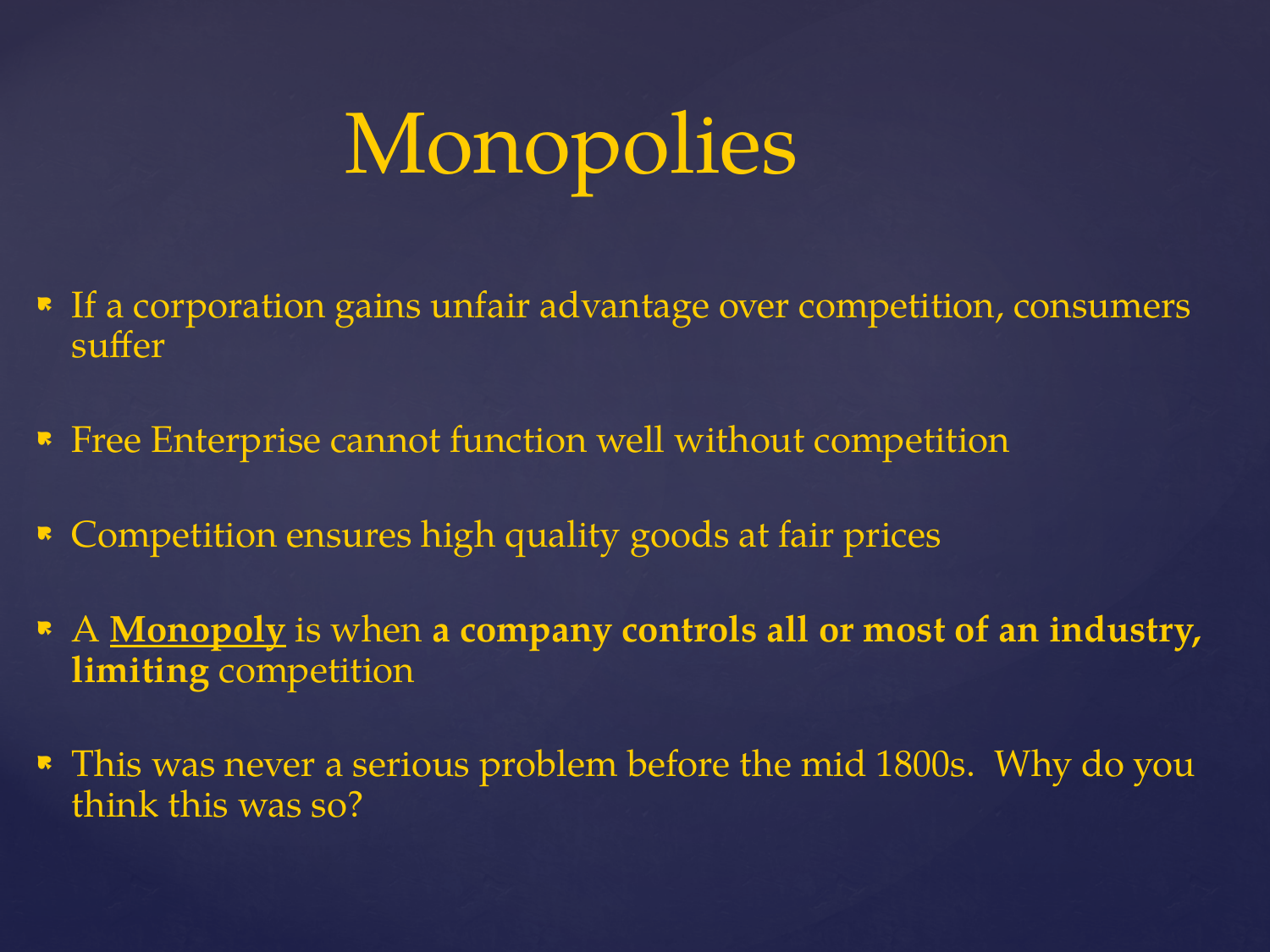

Monopolies
If a corporation gains unfair advantage over competition, consumers suffer

Free Enterprise cannot function well without competition

Competition ensures high quality goods at fair prices

A Monopoly is when a company controls all or most of an industry, limiting competition

This was never a serious problem before the mid 1800s.  Why do you think this was so?